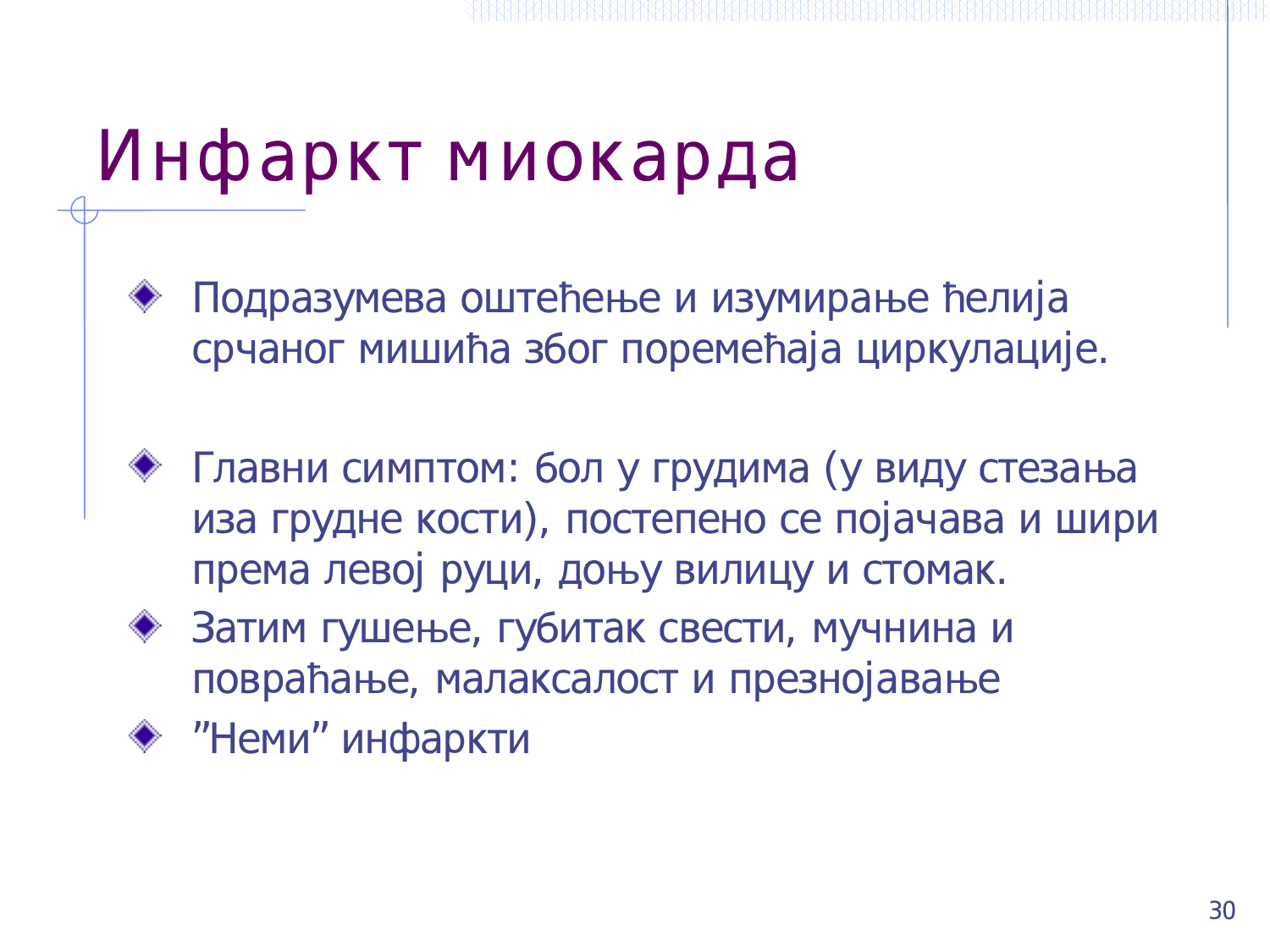

# Инфаркт миокарда
Подразумева оштећење и изумирање ћелија срчаног мишића због поремећаја циркулације.

Главни симптом: бол у грудима (у виду стезања иза грудне кости), постепено се појачава и шири према левој руци, доњу вилицу и стомак.
Затим гушење, губитак свести, мучнина и повраћање, малаксалост и презнојавање
”Неми” инфаркти

30